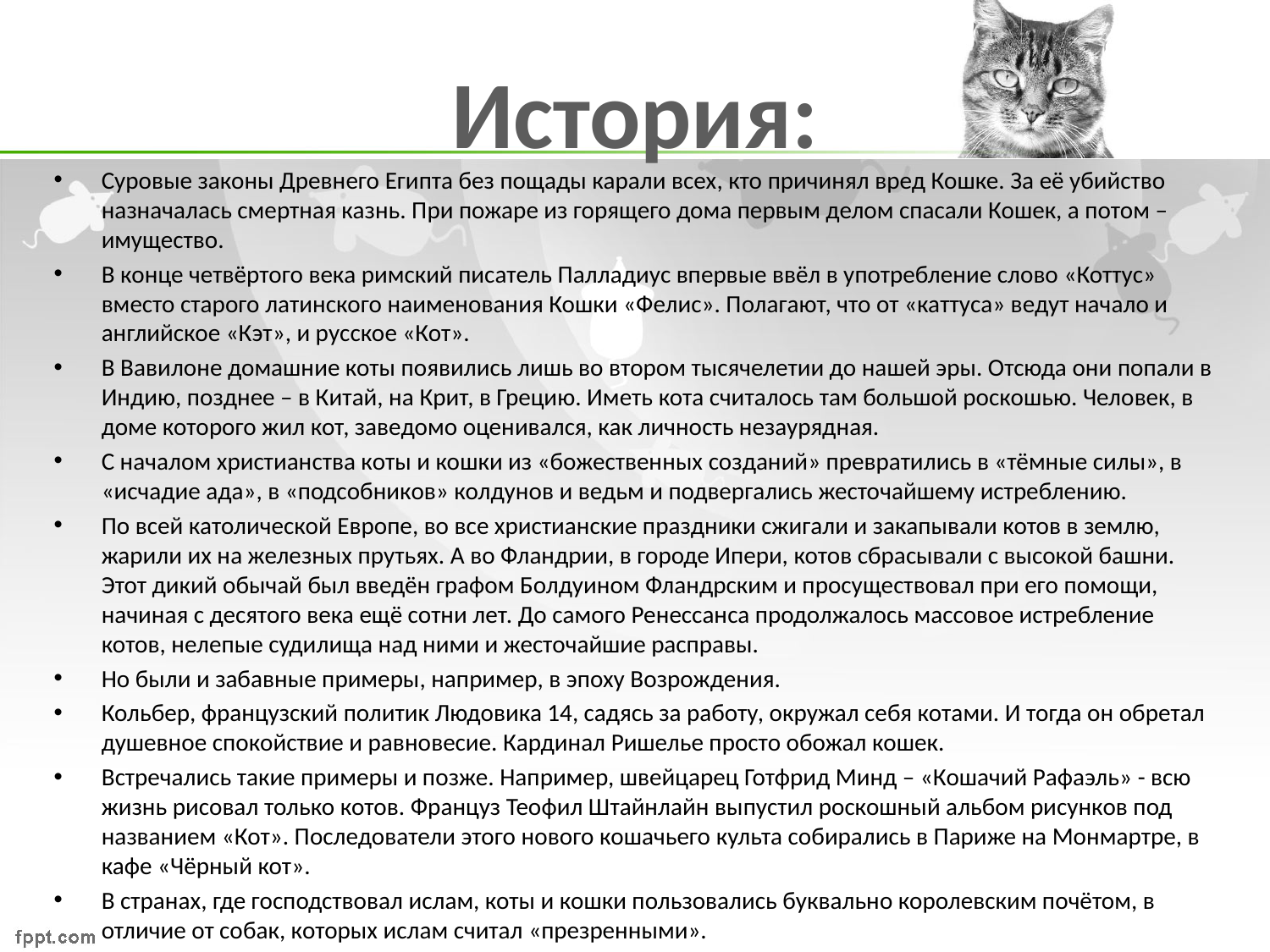

# История:
Суровые законы Древнего Египта без пощады карали всех, кто причинял вред Кошке. За её убийство назначалась смертная казнь. При пожаре из горящего дома первым делом спасали Кошек, а потом – имущество.
В конце четвёртого века римский писатель Палладиус впервые ввёл в употребление слово «Коттус» вместо старого латинского наименования Кошки «Фелис». Полагают, что от «каттуса» ведут начало и английское «Кэт», и русское «Кот».
В Вавилоне домашние коты появились лишь во втором тысячелетии до нашей эры. Отсюда они попали в Индию, позднее – в Китай, на Крит, в Грецию. Иметь кота считалось там большой роскошью. Человек, в доме которого жил кот, заведомо оценивался, как личность незаурядная.
С началом христианства коты и кошки из «божественных созданий» превратились в «тёмные силы», в «исчадие ада», в «подсобников» колдунов и ведьм и подвергались жесточайшему истреблению.
По всей католической Европе, во все христианские праздники сжигали и закапывали котов в землю, жарили их на железных прутьях. А во Фландрии, в городе Ипери, котов сбрасывали с высокой башни. Этот дикий обычай был введён графом Болдуином Фландрским и просуществовал при его помощи, начиная с десятого века ещё сотни лет. До самого Ренессанса продолжалось массовое истребление котов, нелепые судилища над ними и жесточайшие расправы.
Но были и забавные примеры, например, в эпоху Возрождения.
Кольбер, французский политик Людовика 14, садясь за работу, окружал себя котами. И тогда он обретал душевное спокойствие и равновесие. Кардинал Ришелье просто обожал кошек.
Встречались такие примеры и позже. Например, швейцарец Готфрид Минд – «Кошачий Рафаэль» - всю жизнь рисовал только котов. Француз Теофил Штайнлайн выпустил роскошный альбом рисунков под названием «Кот». Последователи этого нового кошачьего культа собирались в Париже на Монмартре, в кафе «Чёрный кот».
В странах, где господствовал ислам, коты и кошки пользовались буквально королевским почётом, в отличие от собак, которых ислам считал «презренными».